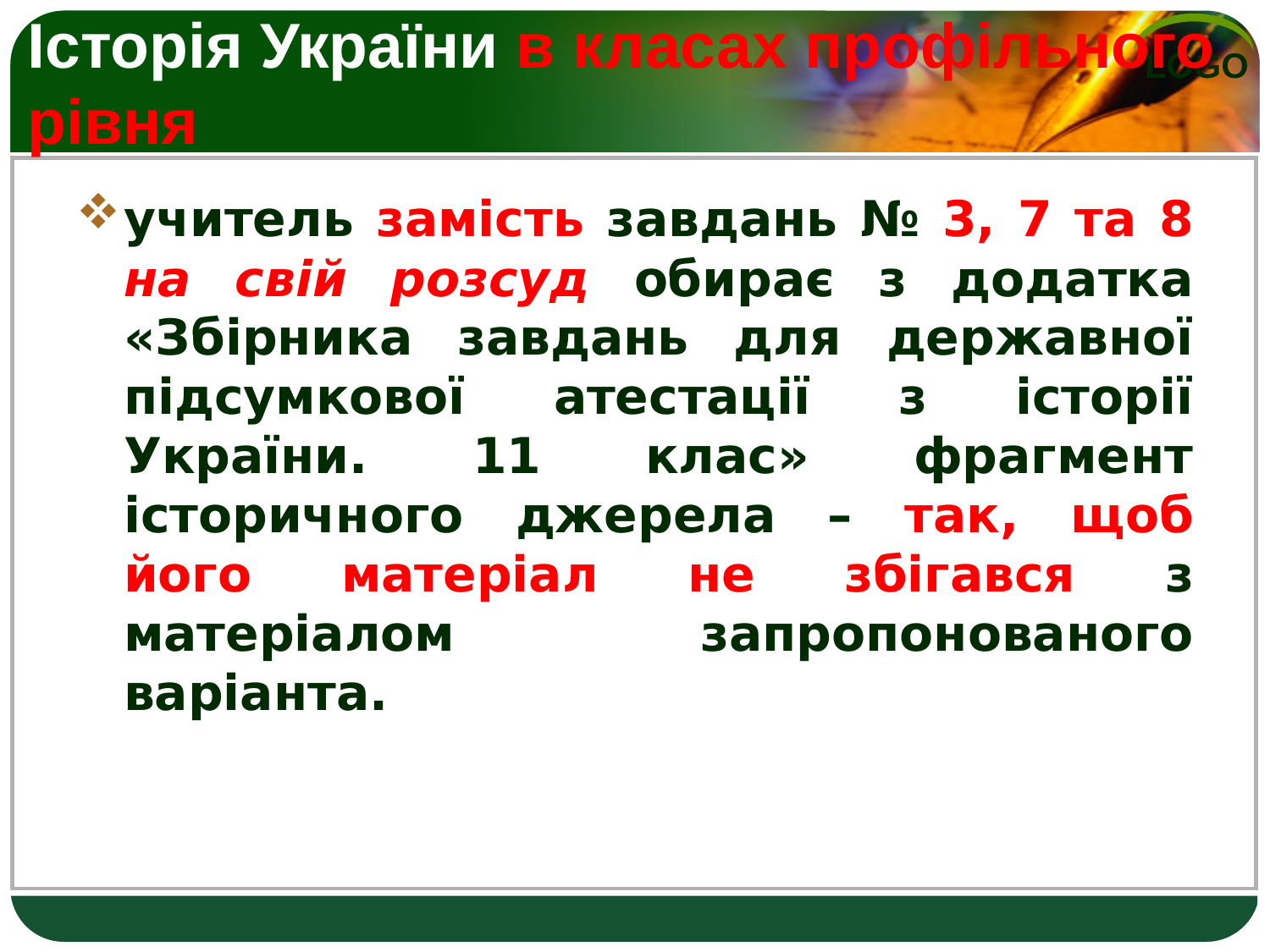

# Історія України в класах профільного рівня
учитель замість завдань № 3, 7 та 8 на свій розсуд обирає з додатка «Збірника завдань для державної підсумкової атестації з історії України. 11 клас» фрагмент історичного джерела – так, щоб його матеріал не збігався з матеріалом запропонованого варіанта.